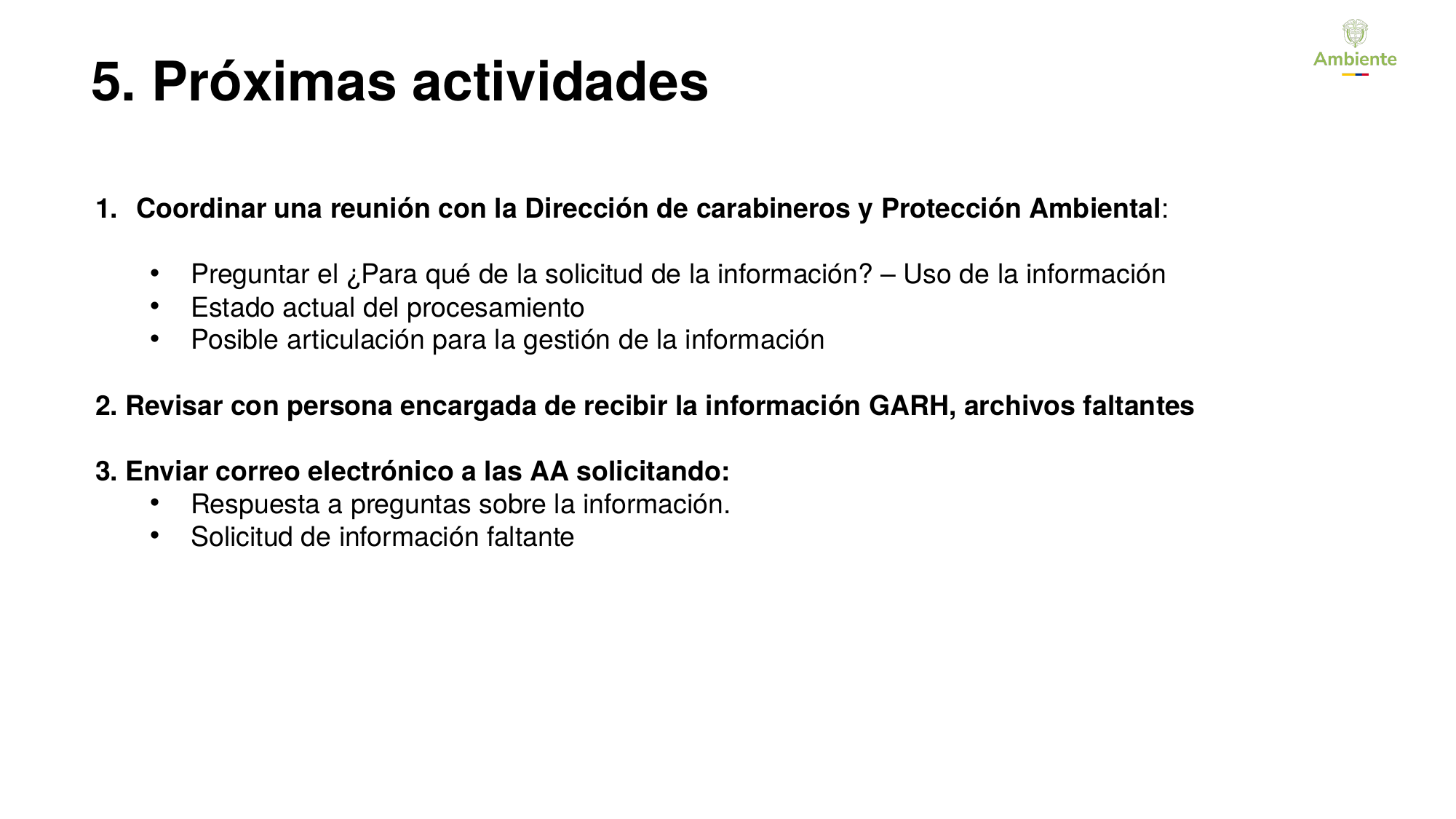

5. Próximas actividades

Coordinar una reunión con la Dirección de carabineros y Protección Ambiental:

Preguntar el ¿Para qué de la solicitud de la información? – Uso de la información
Estado actual del procesamiento
Posible articulación para la gestión de la información

2. Revisar con persona encargada de recibir la información GARH, archivos faltantes

3. Enviar correo electrónico a las AA solicitando:
Respuesta a preguntas sobre la información.
Solicitud de información faltante